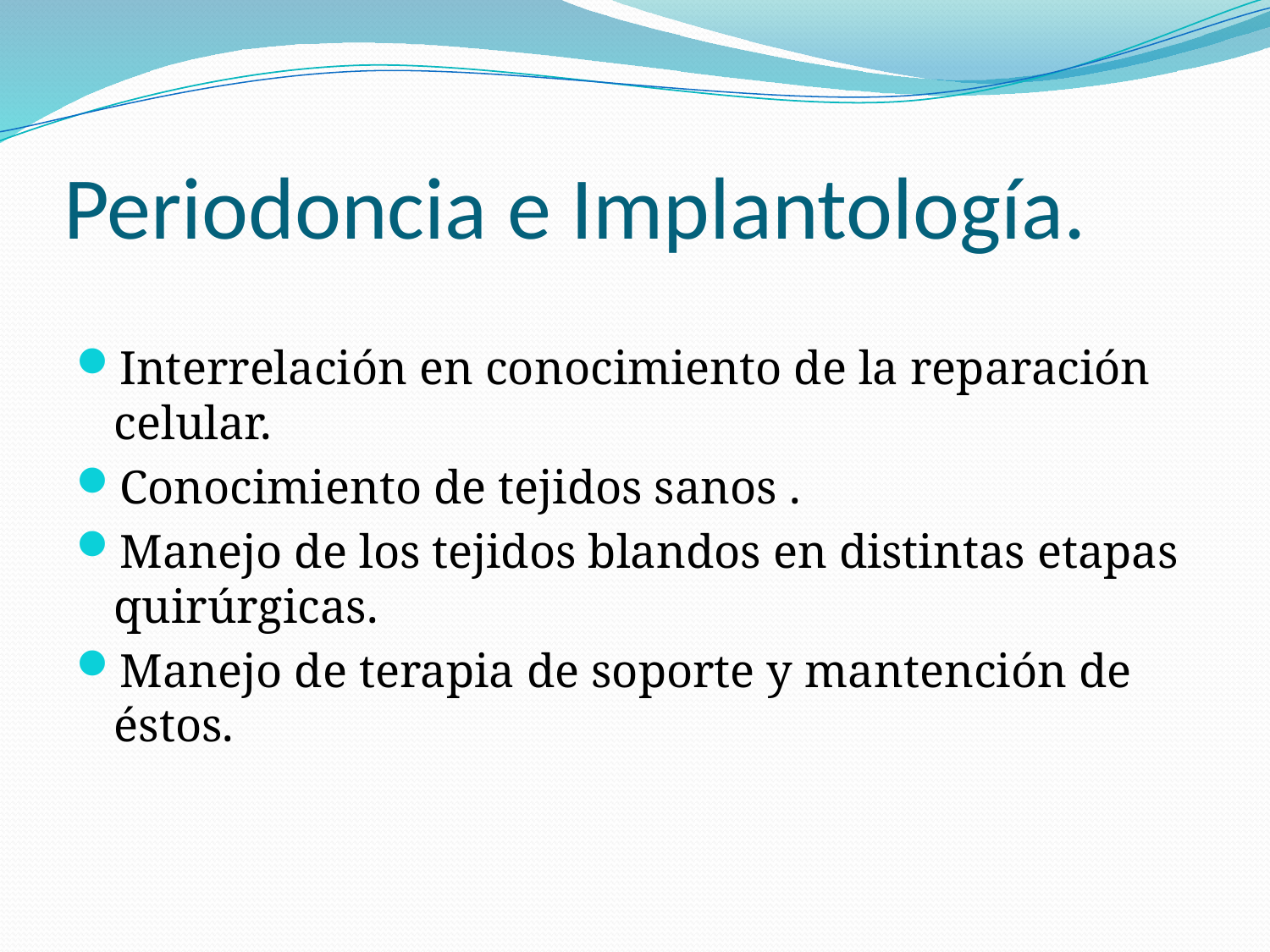

# Periodoncia e Implantología.

Interrelación en conocimiento de la reparación celular.
Conocimiento de tejidos sanos .
Manejo de los tejidos blandos en distintas etapas  quirúrgicas.
Manejo de terapia de soporte y mantención de éstos.